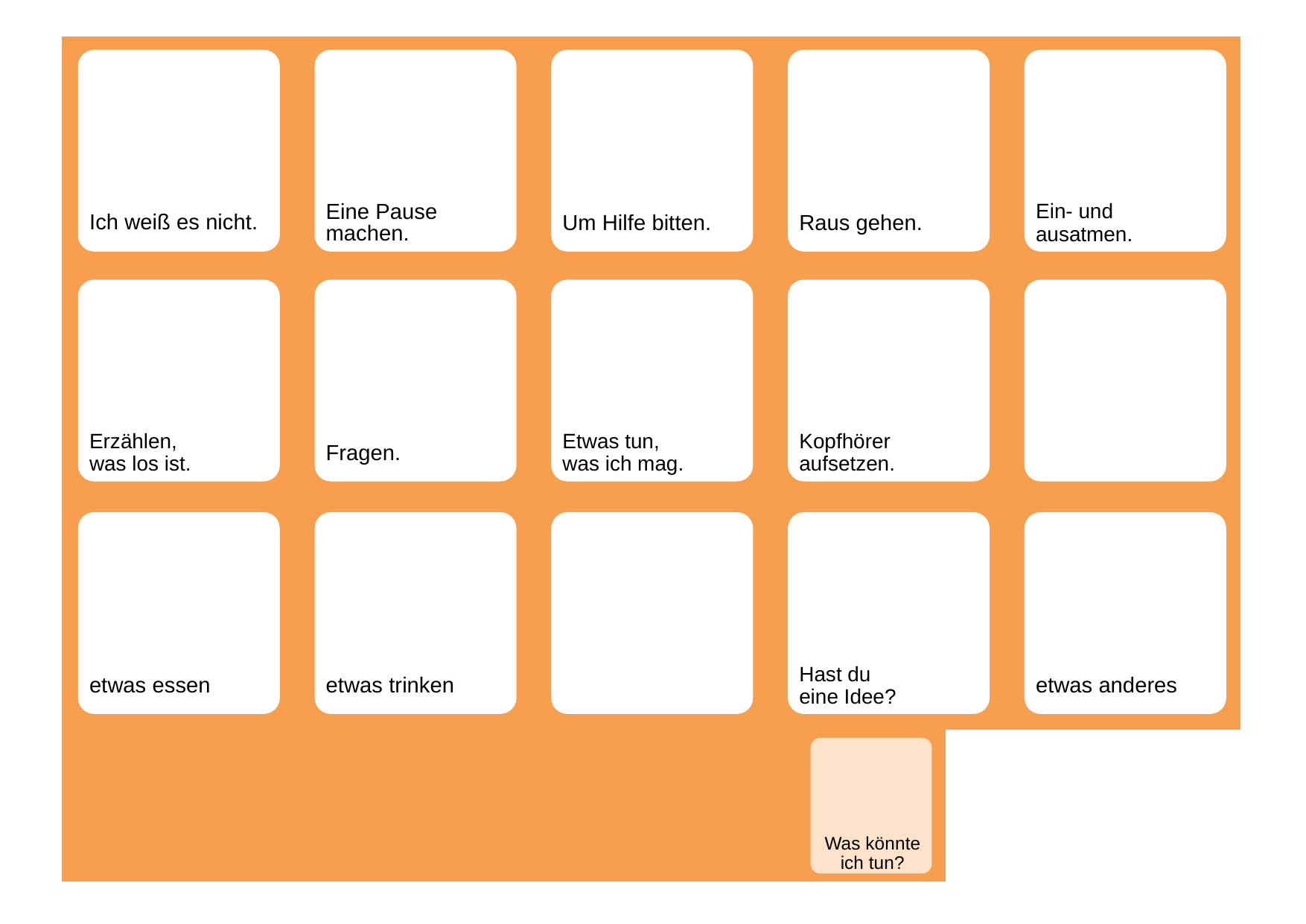

|  |  |  |  |  |  |  |  |  |  |  |  |
| --- | --- | --- | --- | --- | --- | --- | --- | --- | --- | --- | --- |
|  |  |  |  |  |  |  |  |  |  |  |  |
|  |  |  |  |  |  |  |  |  |  |  |  |
|  |  |  |  |  |  |  |  |  |  |  |  |

Ich weiß es nicht.
Eine Pause machen.
Um Hilfe bitten.
Raus gehen.
Ein- und ausatmen.

Erzählen,
was los ist.
Fragen.
Etwas tun,
was ich mag.
Kopfhörer aufsetzen.

etwas essen
etwas trinken

Hast du
eine Idee?
etwas anderes

Was könnte ich tun?